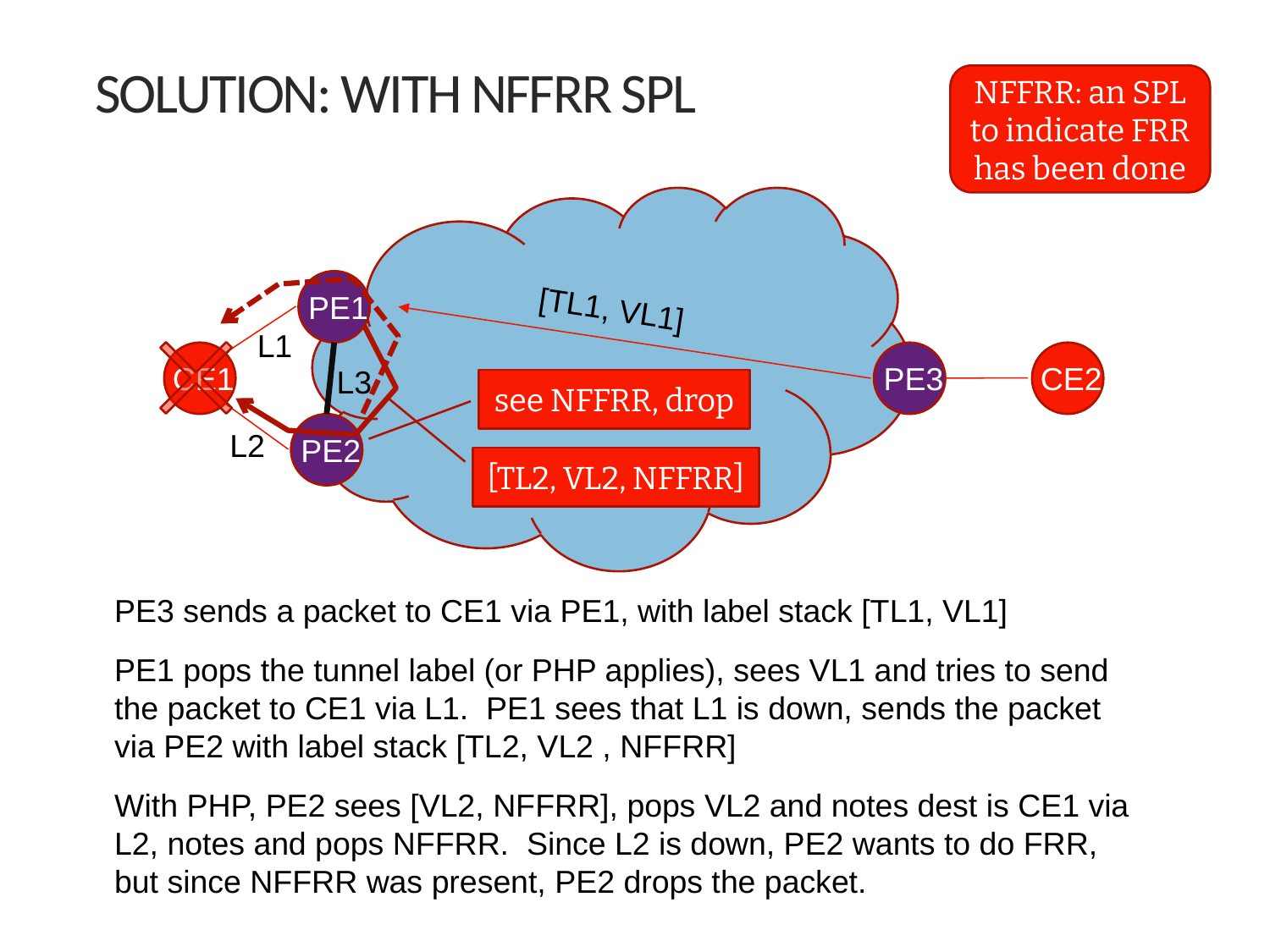

# Solution: with NFFRR SPL
NFFRR: an SPL to indicate FRR has been done

PE1

[TL1, VL1]

L1

CE1

PE3

CE2
L3
see NFFRR, drop

PE2
L2
[TL2, VL2, NFFRR]
PE3 sends a packet to CE1 via PE1, with label stack [TL1, VL1]
PE1 pops the tunnel label (or PHP applies), sees VL1 and tries to send the packet to CE1 via L1.  PE1 sees that L1 is down, sends the packet via PE2 with label stack [TL2, VL2 , NFFRR]
With PHP, PE2 sees [VL2, NFFRR], pops VL2 and notes dest is CE1 via L2, notes and pops NFFRR.  Since L2 is down, PE2 wants to do FRR, but since NFFRR was present, PE2 drops the packet.